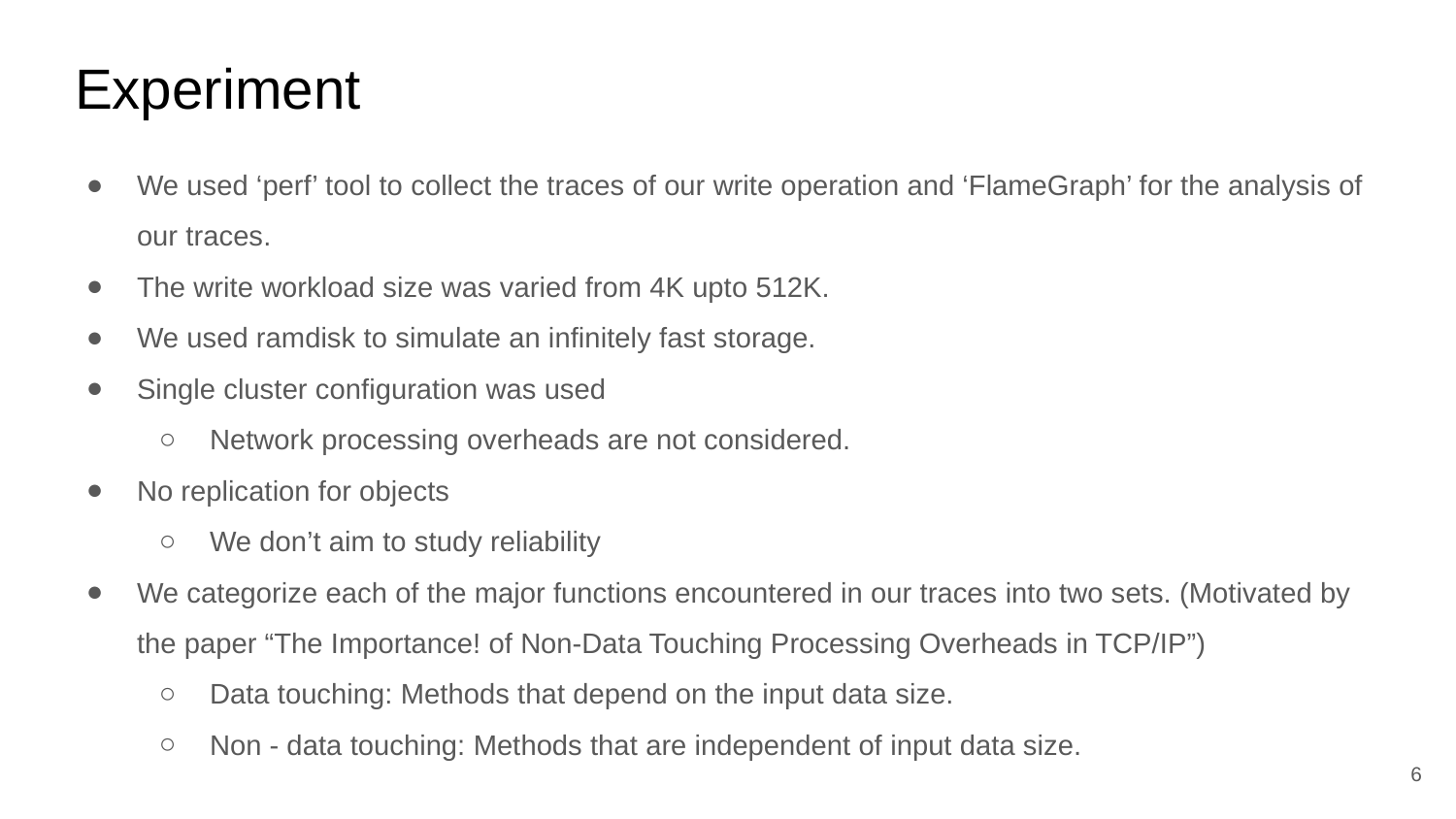

# Experiment
We used ‘perf’ tool to collect the traces of our write operation and ‘FlameGraph’ for the analysis of our traces.
The write workload size was varied from 4K upto 512K.
We used ramdisk to simulate an infinitely fast storage.
Single cluster configuration was used
Network processing overheads are not considered.
No replication for objects
We don’t aim to study reliability
We categorize each of the major functions encountered in our traces into two sets. (Motivated by the paper “The Importance! of Non-Data Touching Processing Overheads in TCP/IP”)
Data touching: Methods that depend on the input data size.
Non - data touching: Methods that are independent of input data size.
6